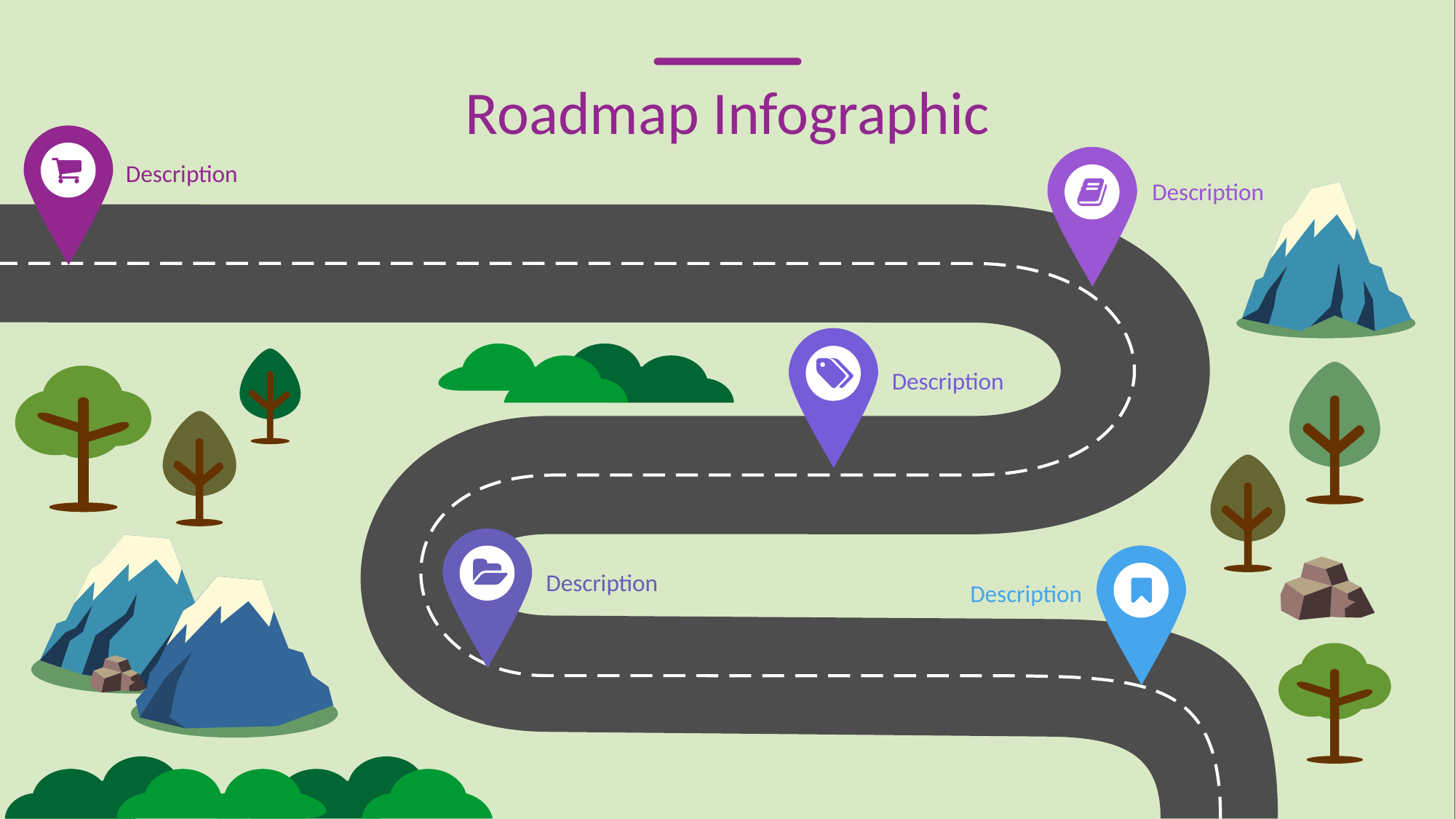

# Roadmap Infographic

Description

Description

Description

Description

Description